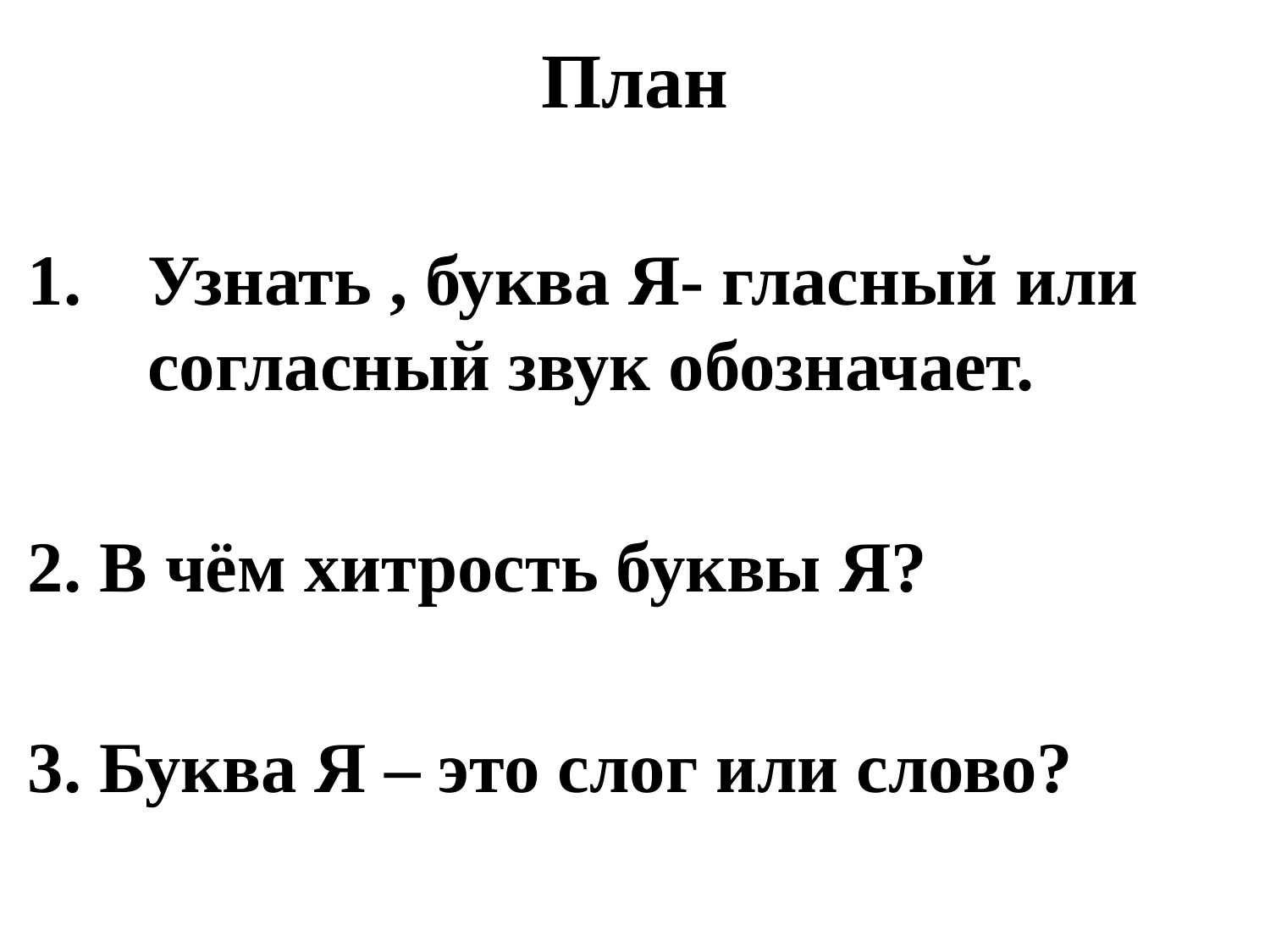

# План

Узнать , буква Я- гласный или согласный звук обозначает.

2. В чём хитрость буквы Я?

3. Буква Я – это слог или слово?